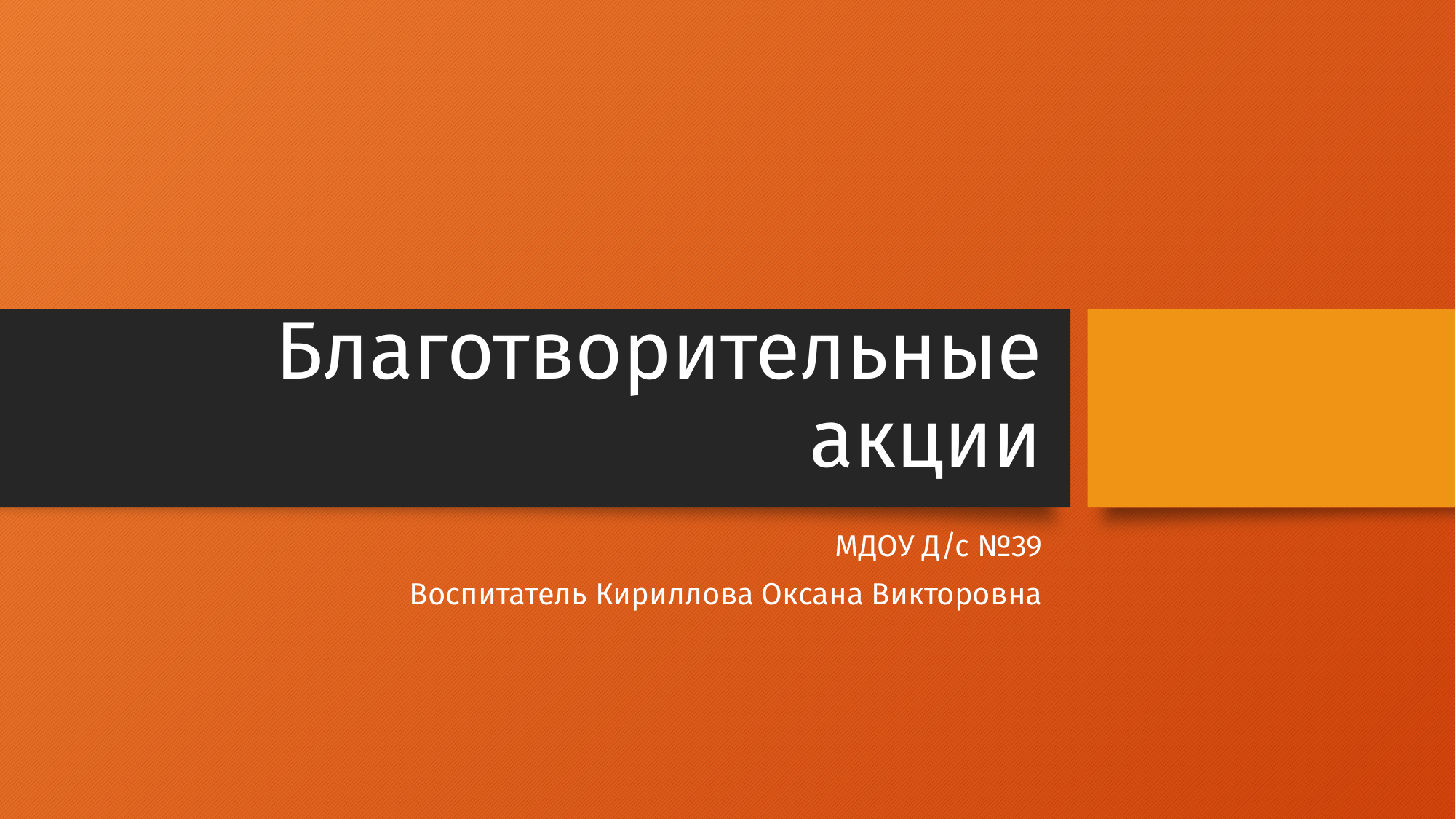

# Благотворительные акции
МДОУ Д/с №39
Воспитатель Кириллова Оксана Викторовна